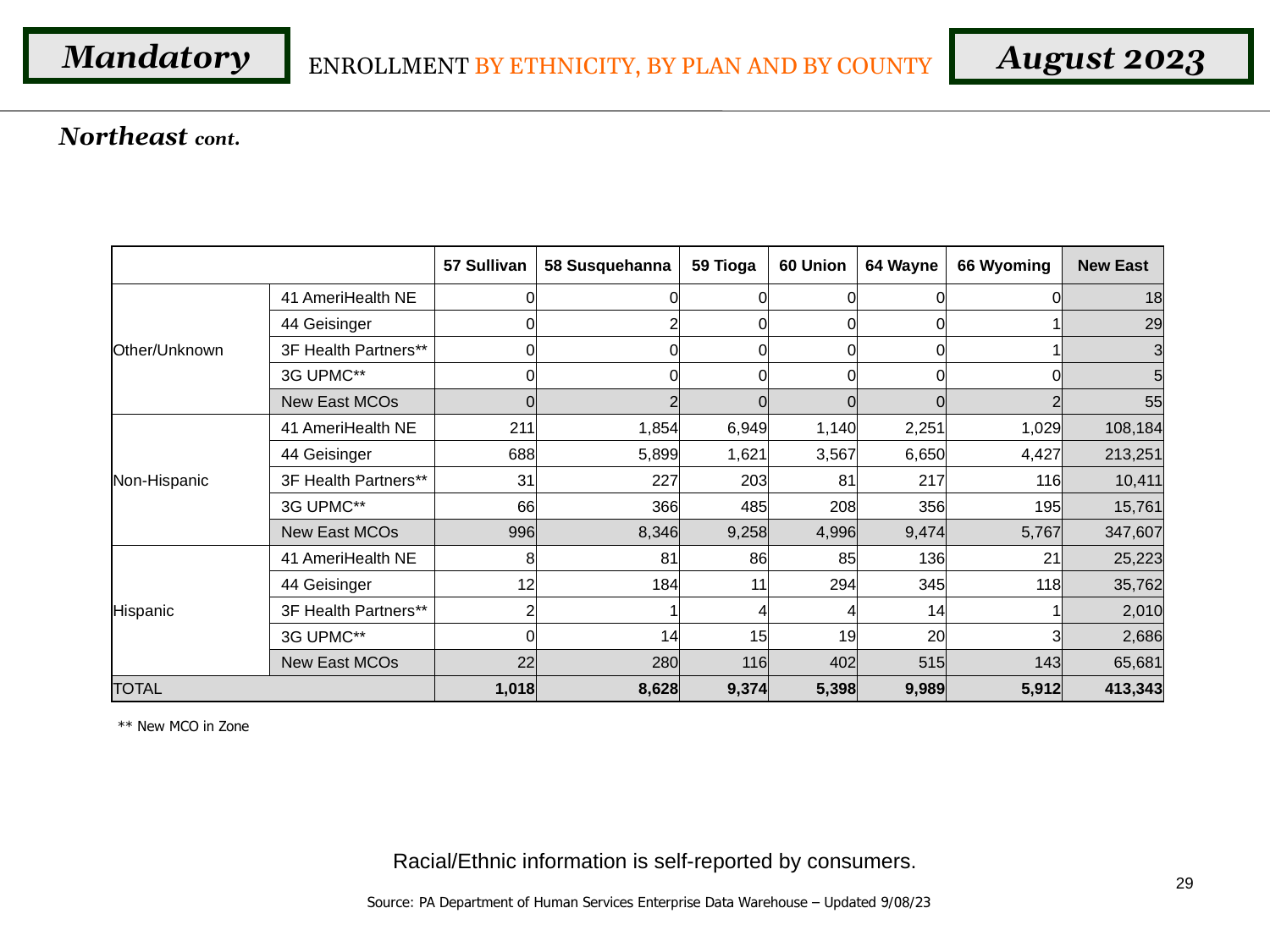

Mandatory
August 2023
ENROLLMENT BY ETHNICITY, BY PLAN AND BY COUNTY

Northeast cont.
|  |  | 57 Sullivan | 58 Susquehanna | 59 Tioga | 60 Union | 64 Wayne | 66 Wyoming | New East |
| --- | --- | --- | --- | --- | --- | --- | --- | --- |
| Other/Unknown | 41 AmeriHealth NE | 0 | 0 | 0 | 0 | 0 | 0 | 18 |
|  | 44 Geisinger | 0 | 2 | 0 | 0 | 0 | 1 | 29 |
|  | 3F Health Partners\*\* | 0 | 0 | 0 | 0 | 0 | 1 | 3 |
|  | 3G UPMC\*\* | 0 | 0 | 0 | 0 | 0 | 0 | 5 |
|  | New East MCOs | 0 | 2 | 0 | 0 | 0 | 2 | 55 |
| Non-Hispanic | 41 AmeriHealth NE | 211 | 1,854 | 6,949 | 1,140 | 2,251 | 1,029 | 108,184 |
|  | 44 Geisinger | 688 | 5,899 | 1,621 | 3,567 | 6,650 | 4,427 | 213,251 |
|  | 3F Health Partners\*\* | 31 | 227 | 203 | 81 | 217 | 116 | 10,411 |
|  | 3G UPMC\*\* | 66 | 366 | 485 | 208 | 356 | 195 | 15,761 |
|  | New East MCOs | 996 | 8,346 | 9,258 | 4,996 | 9,474 | 5,767 | 347,607 |
| Hispanic | 41 AmeriHealth NE | 8 | 81 | 86 | 85 | 136 | 21 | 25,223 |
|  | 44 Geisinger | 12 | 184 | 11 | 294 | 345 | 118 | 35,762 |
|  | 3F Health Partners\*\* | 2 | 1 | 4 | 4 | 14 | 1 | 2,010 |
|  | 3G UPMC\*\* | 0 | 14 | 15 | 19 | 20 | 3 | 2,686 |
|  | New East MCOs | 22 | 280 | 116 | 402 | 515 | 143 | 65,681 |
| TOTAL |  | 1,018 | 8,628 | 9,374 | 5,398 | 9,989 | 5,912 | 413,343 |
** New MCO in Zone
Racial/Ethnic information is self-reported by consumers.
29
Source: PA Department of Human Services Enterprise Data Warehouse – Updated 9/08/23